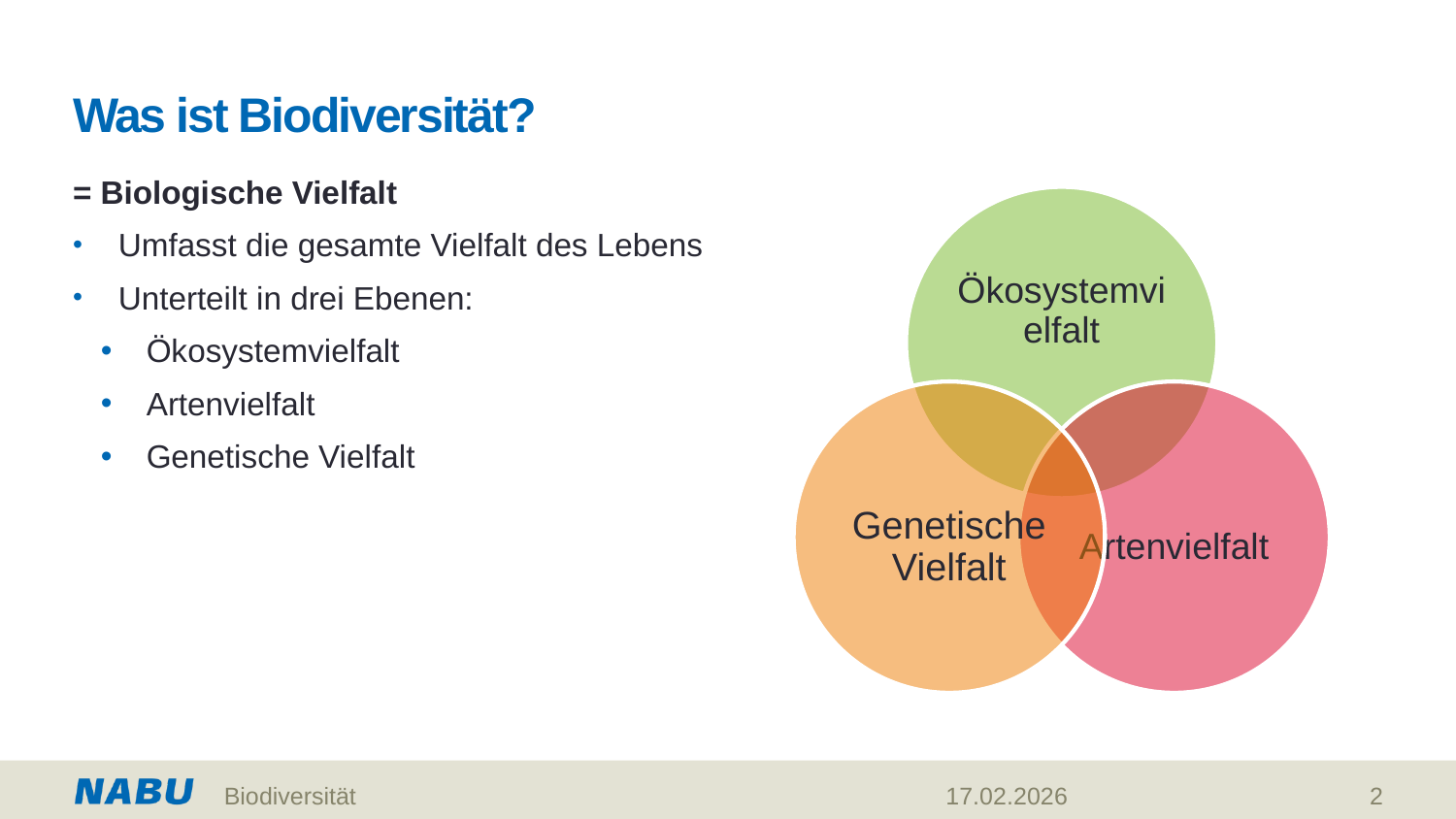

# Was ist Biodiversität?
Ökosystemvielfalt
Artenvielfalt
Genetische Vielfalt
= Biologische Vielfalt
Umfasst die gesamte Vielfalt des Lebens
Unterteilt in drei Ebenen:
Ökosystemvielfalt
Artenvielfalt
Genetische Vielfalt

Biodiversität
17.02.2026
2